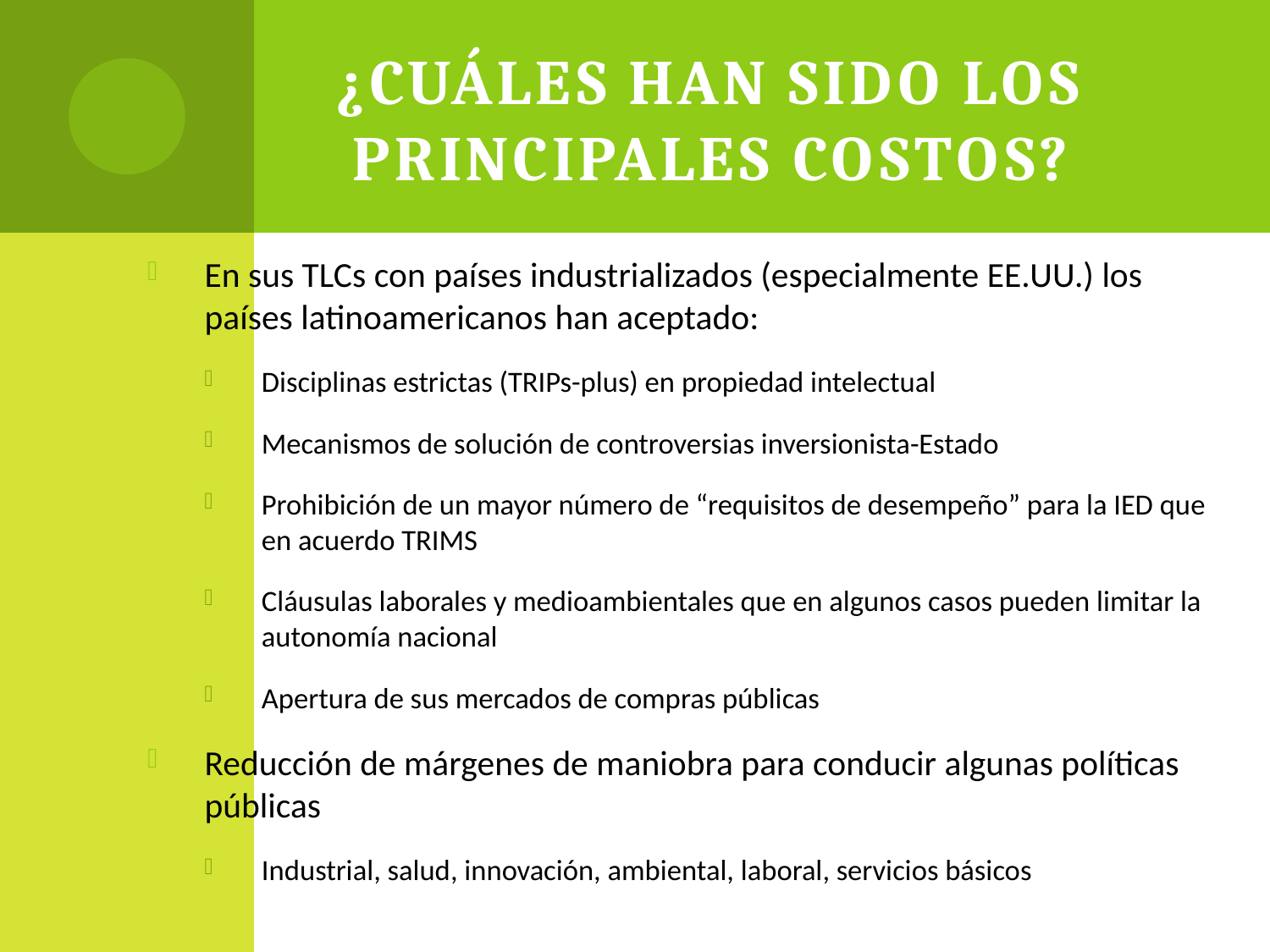

# ¿Cuáles han sido los principales costos?
En sus TLCs con países industrializados (especialmente EE.UU.) los países latinoamericanos han aceptado:
Disciplinas estrictas (TRIPs-plus) en propiedad intelectual
Mecanismos de solución de controversias inversionista-Estado
Prohibición de un mayor número de “requisitos de desempeño” para la IED que en acuerdo TRIMS
Cláusulas laborales y medioambientales que en algunos casos pueden limitar la autonomía nacional
Apertura de sus mercados de compras públicas
Reducción de márgenes de maniobra para conducir algunas políticas públicas
Industrial, salud, innovación, ambiental, laboral, servicios básicos